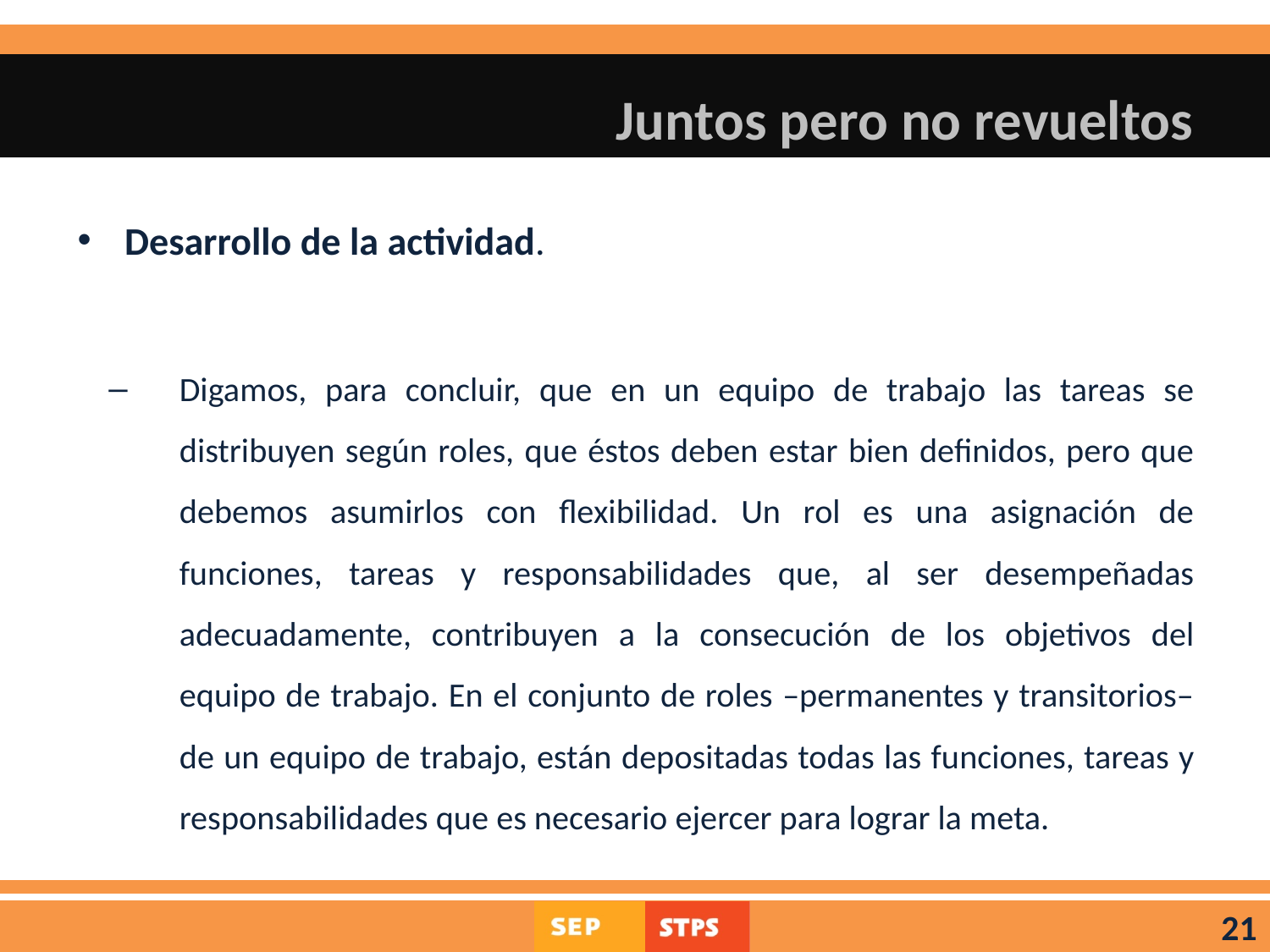

# Juntos pero no revueltos
Desarrollo de la actividad.

Digamos, para concluir, que en un equipo de trabajo las tareas se distribuyen según roles, que éstos deben estar bien definidos, pero que debemos asumirlos con flexibilidad. Un rol es una asignación de funciones, tareas y responsabilidades que, al ser desempeñadas adecuadamente, contribuyen a la consecución de los objetivos del equipo de trabajo. En el conjunto de roles –permanentes y transitorios– de un equipo de trabajo, están depositadas todas las funciones, tareas y responsabilidades que es necesario ejercer para lograr la meta.
21